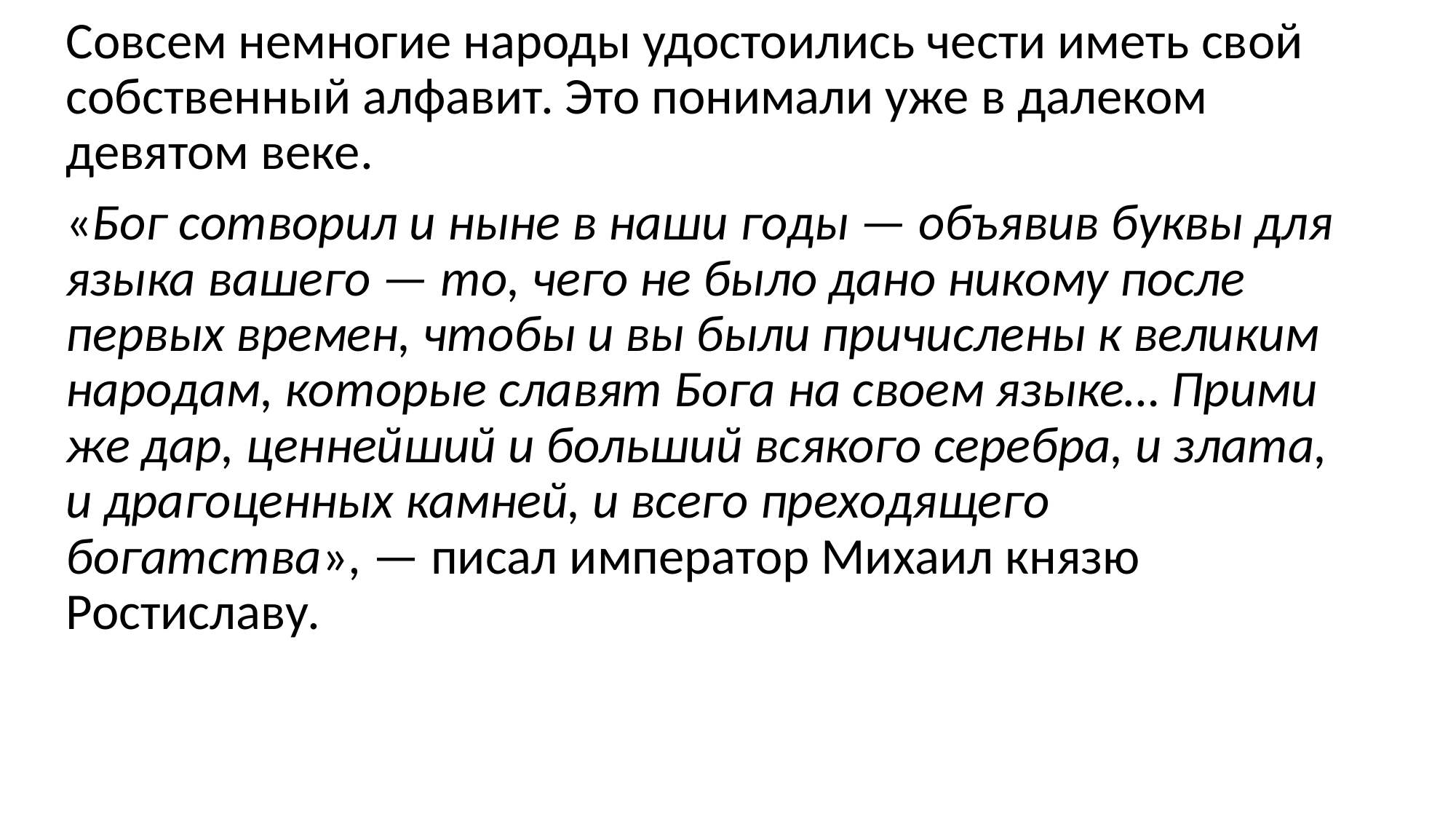

Совсем немногие народы удостоились чести иметь свой собственный алфавит. Это понимали уже в далеком девятом веке.
«Бог сотворил и ныне в наши годы — объявив буквы для языка вашего — то, чего не было дано никому после первых времен, чтобы и вы были причислены к великим народам, которые славят Бога на своем языке… Прими же дар, ценнейший и больший всякого серебра, и злата, и драгоценных камней, и всего преходящего богатства», — писал император Михаил князю Ростиславу.